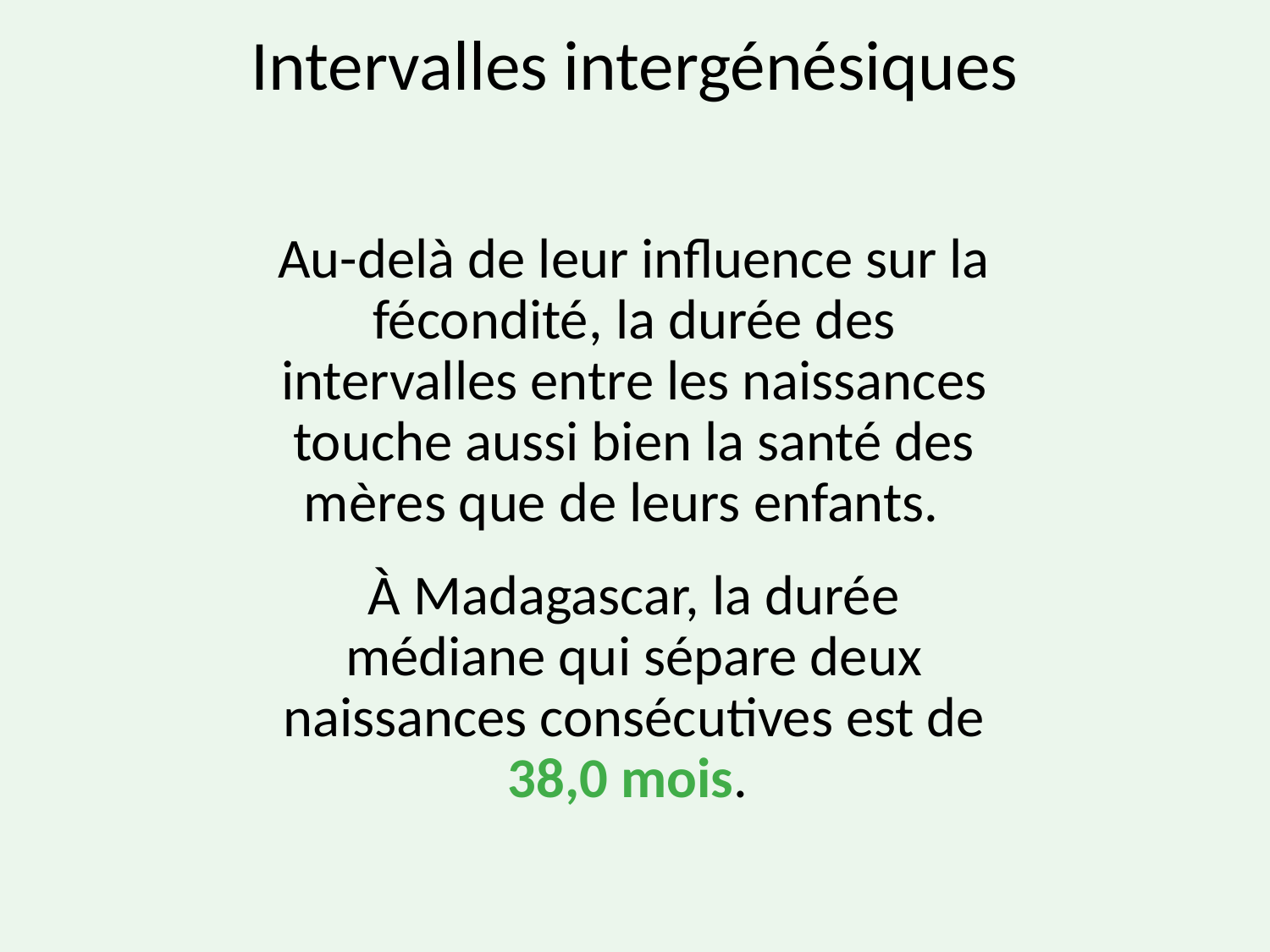

# Intervalles intergénésiques
Au-delà de leur influence sur la fécondité, la durée des intervalles entre les naissances touche aussi bien la santé des mères que de leurs enfants.
À Madagascar, la durée médiane qui sépare deux naissances consécutives est de 38,0 mois.